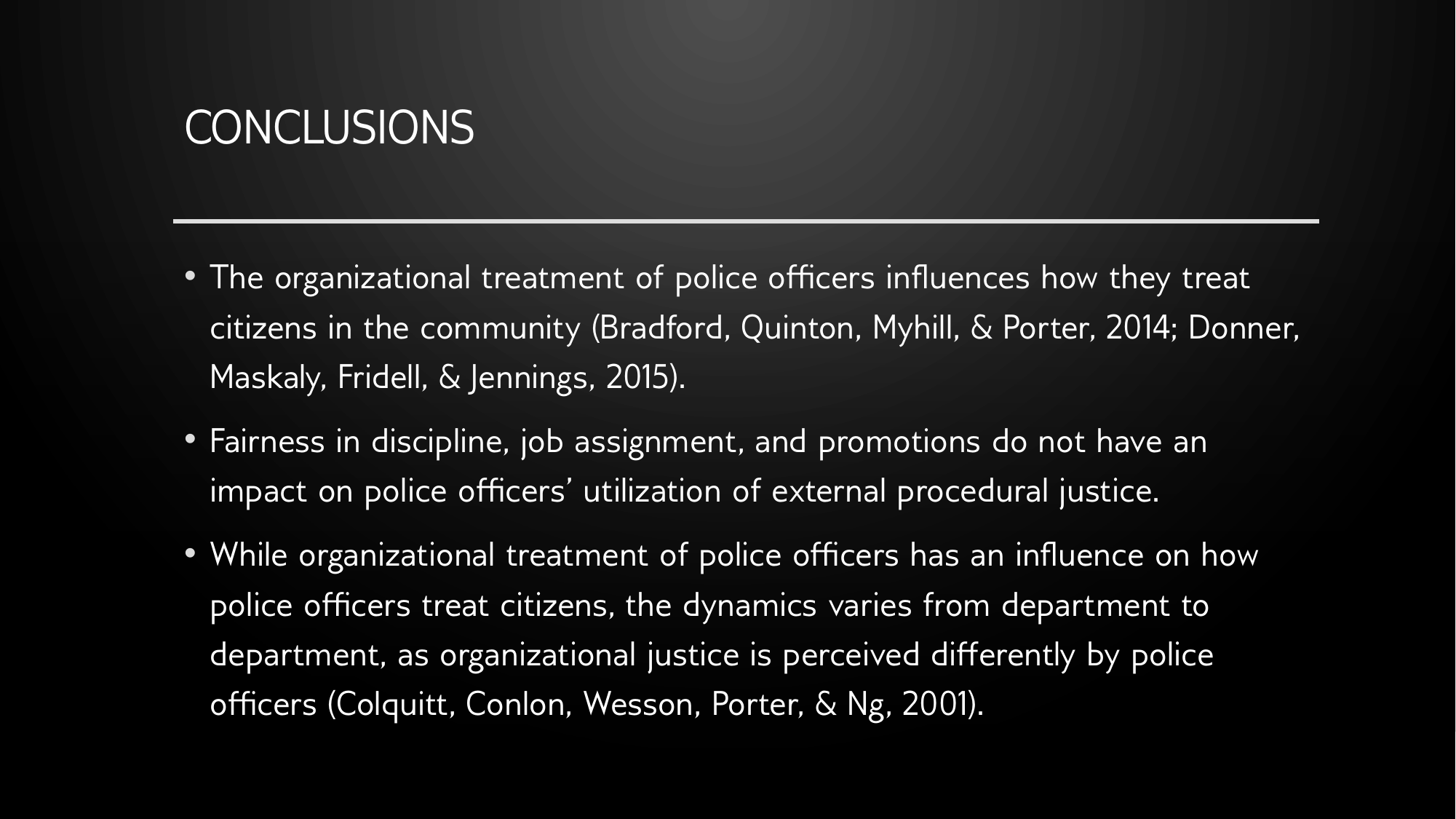

# Conclusions
The organizational treatment of police officers influences how they treat citizens in the community (Bradford, Quinton, Myhill, & Porter, 2014; Donner, Maskaly, Fridell, & Jennings, 2015).
Fairness in discipline, job assignment, and promotions do not have an impact on police officers’ utilization of external procedural justice.
While organizational treatment of police officers has an influence on how police officers treat citizens, the dynamics varies from department to department, as organizational justice is perceived differently by police officers (Colquitt, Conlon, Wesson, Porter, & Ng, 2001).